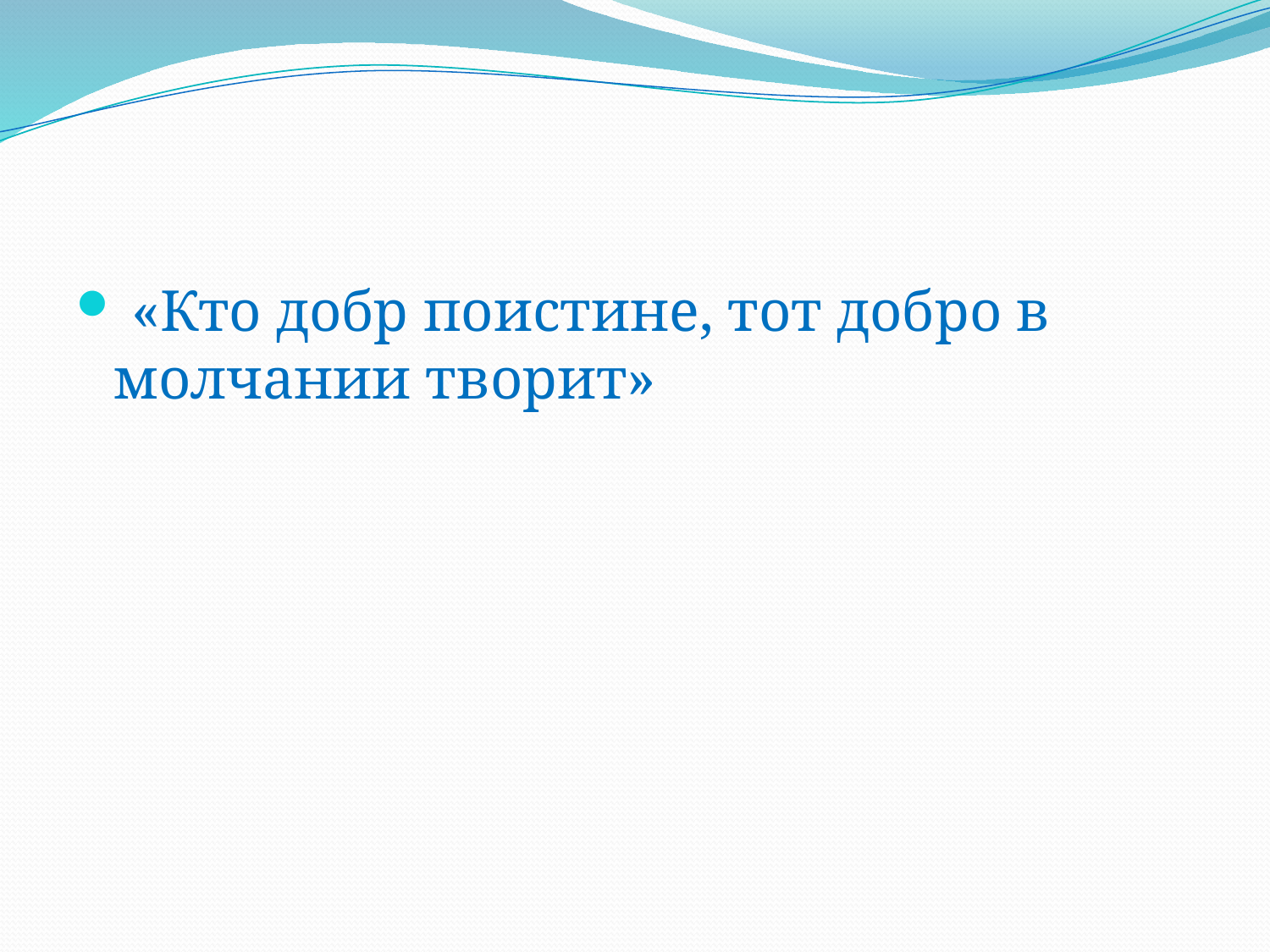

#
 «Кто добр поистине, тот добро в молчании творит»